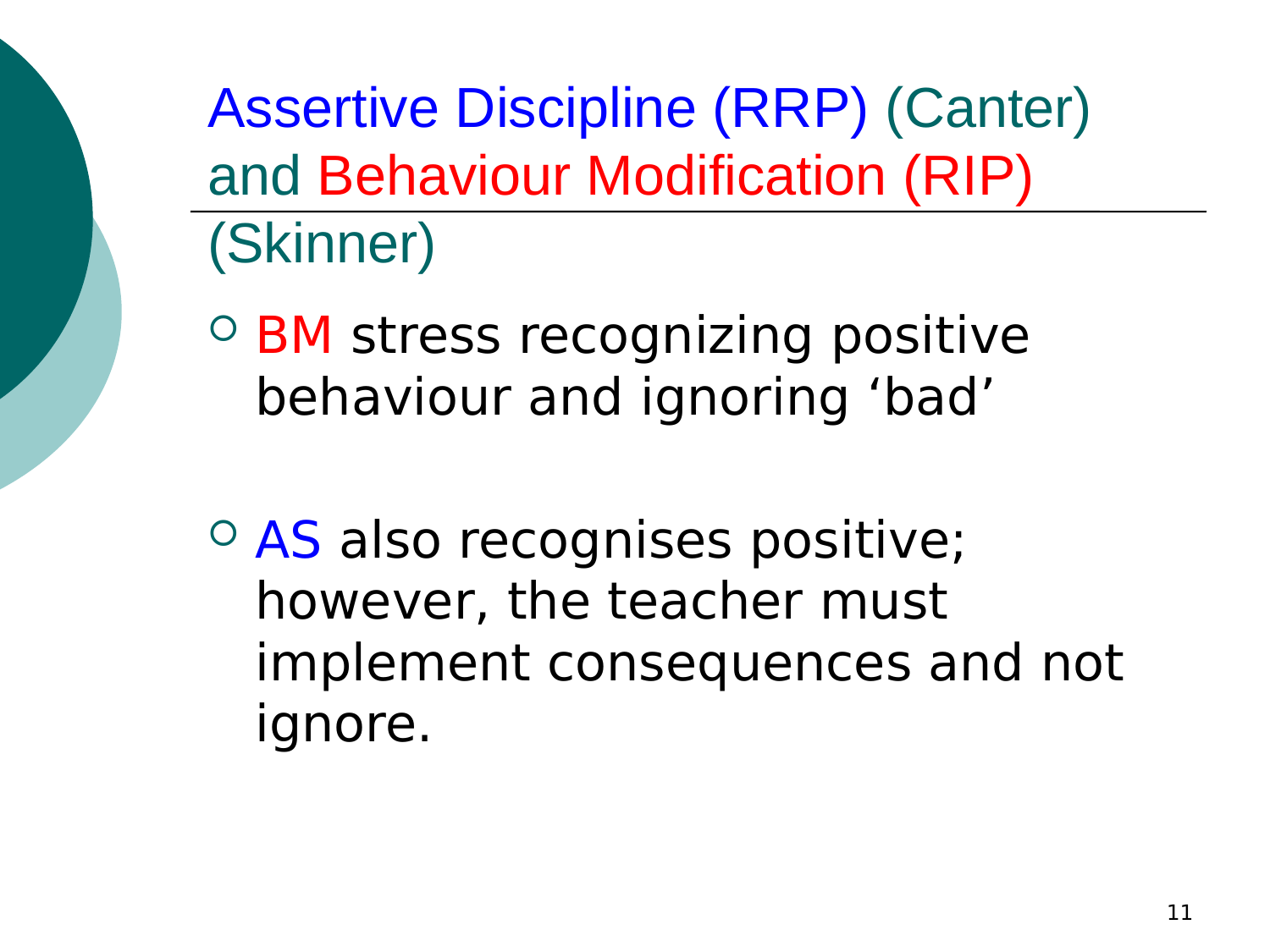

# Assertive Discipline (RRP) (Canter) and Behaviour Modification (RIP) (Skinner)
BM stress recognizing positive behaviour and ignoring ‘bad’

AS also recognises positive; however, the teacher must implement consequences and not ignore.
11